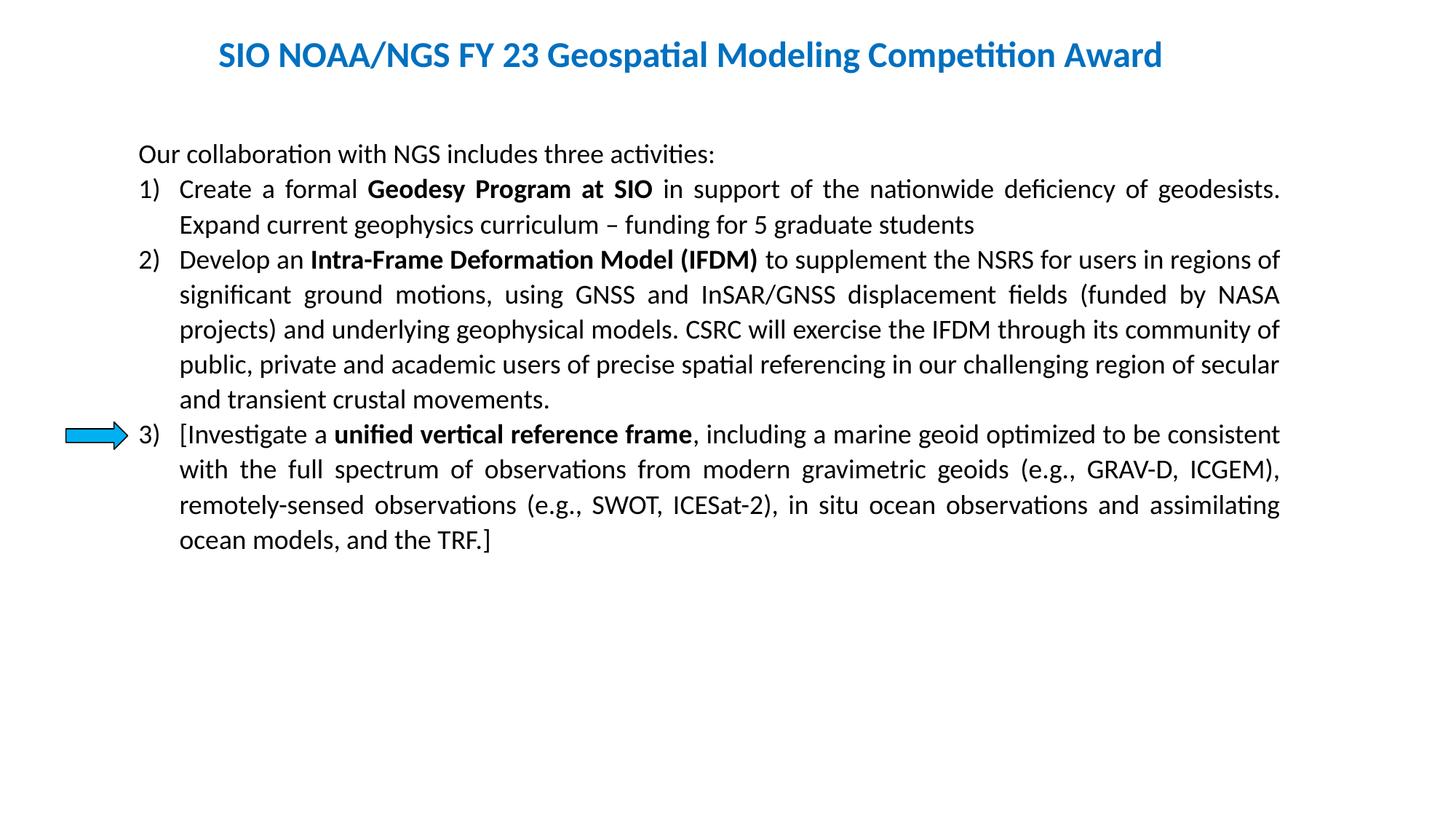

SIO NOAA/NGS FY 23 Geospatial Modeling Competition Award
Our collaboration with NGS includes three activities:
Create a formal Geodesy Program at SIO in support of the nationwide deficiency of geodesists. Expand current geophysics curriculum – funding for 5 graduate students
Develop an Intra-Frame Deformation Model (IFDM) to supplement the NSRS for users in regions of significant ground motions, using GNSS and InSAR/GNSS displacement fields (funded by NASA projects) and underlying geophysical models. CSRC will exercise the IFDM through its community of public, private and academic users of precise spatial referencing in our challenging region of secular and transient crustal movements.
[Investigate a unified vertical reference frame, including a marine geoid optimized to be consistent with the full spectrum of observations from modern gravimetric geoids (e.g., GRAV-D, ICGEM), remotely-sensed observations (e.g., SWOT, ICESat-2), in situ ocean observations and assimilating ocean models, and the TRF.]